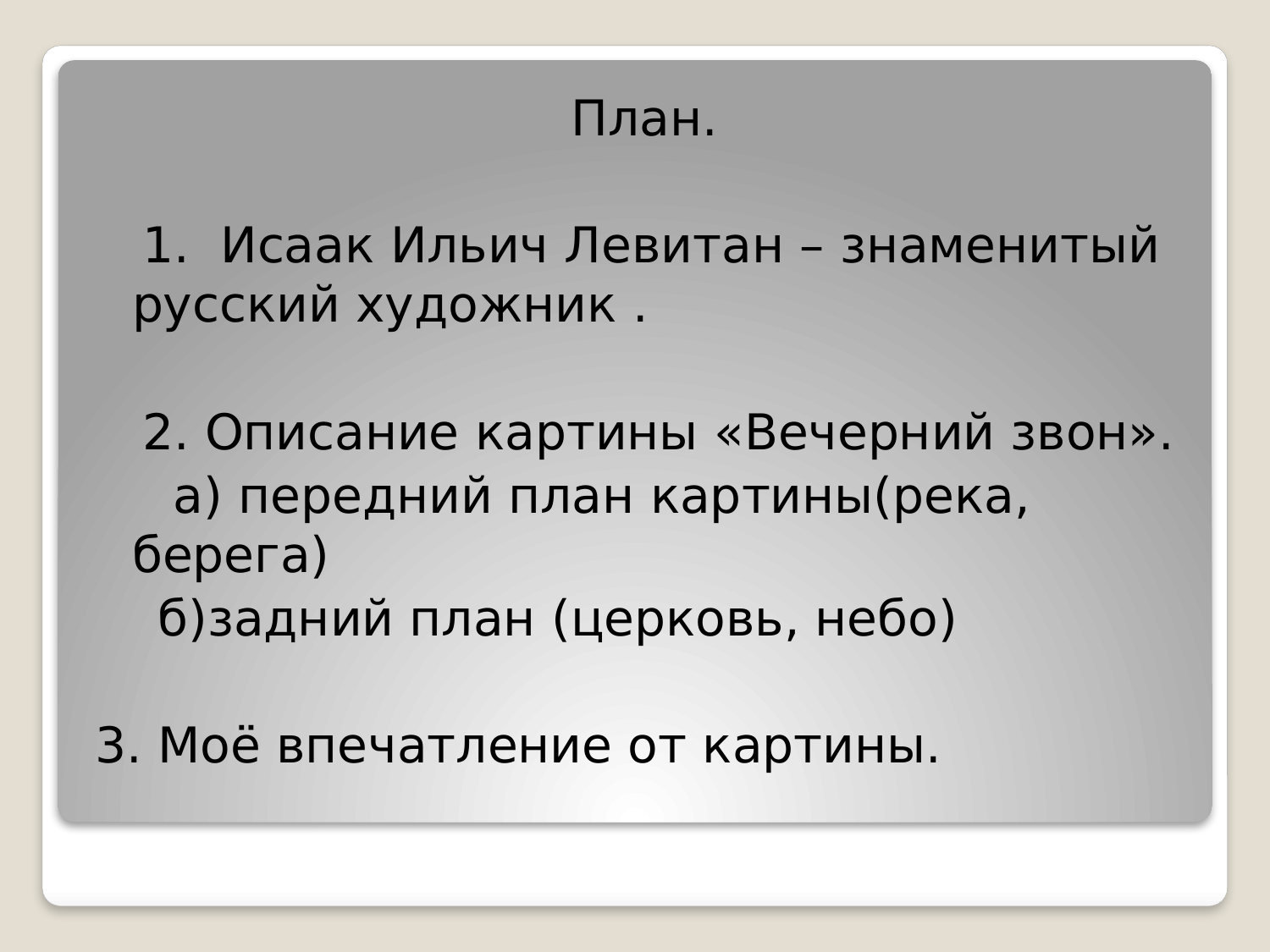

План.

   1.  Исаак Ильич Левитан – знаменитый русский художник .

   2. Описание картины «Вечерний звон».
     а) передний план картины(река, берега)
    б)задний план (церковь, небо)

3. Моё впечатление от картины.

#